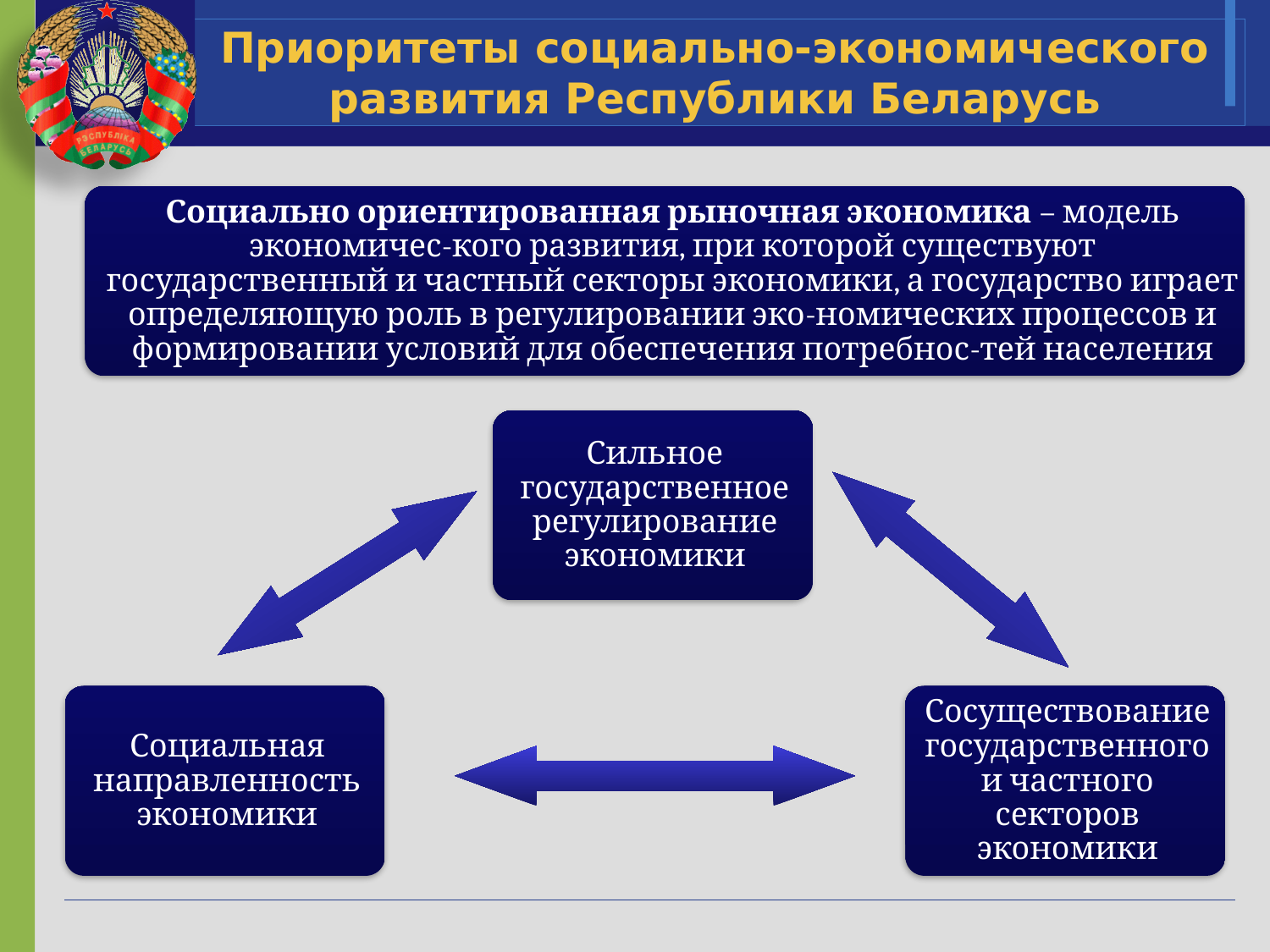

# Приоритеты социально-экономического развития Республики Беларусь

Социально ориентированная рыночная экономика – модель экономичес-кого развития, при которой существуют государственный и частный секторы экономики, а государство играет определяющую роль в регулировании эко-номических процессов и формировании условий для обеспечения потребнос-тей населения

Сильное государственное регулирование экономики

Социальная направленность экономики

Сосуществование государственного и частного секторов экономики